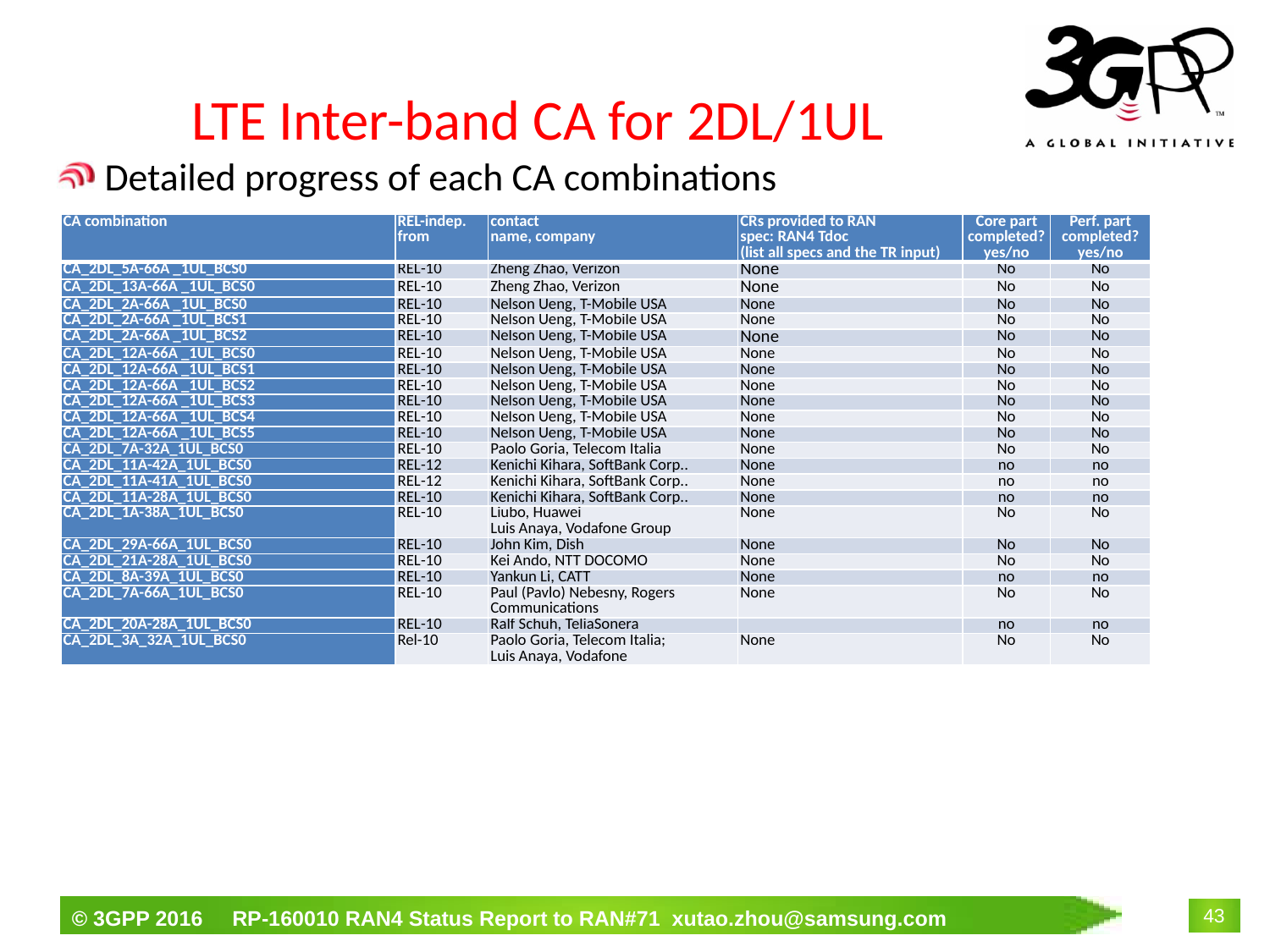

# LTE Inter-band CA for 2DL/1UL
Detailed progress of each CA combinations
| CA combination | REL-indep. from | contact name, company | CRs provided to RAN spec: RAN4 Tdoc (list all specs and the TR input) | Core part completed? yes/no | Perf. part completed? yes/no |
| --- | --- | --- | --- | --- | --- |
| CA\_2DL\_5A-66A \_1UL\_BCS0 | REL-10 | Zheng Zhao, Verizon | None | No | No |
| CA\_2DL\_13A-66A \_1UL\_BCS0 | REL-10 | Zheng Zhao, Verizon | None | No | No |
| CA\_2DL\_2A-66A \_1UL\_BCS0 | REL-10 | Nelson Ueng, T-Mobile USA | None | No | No |
| CA\_2DL\_2A-66A \_1UL\_BCS1 | REL-10 | Nelson Ueng, T-Mobile USA | None | No | No |
| CA\_2DL\_2A-66A \_1UL\_BCS2 | REL-10 | Nelson Ueng, T-Mobile USA | None | No | No |
| CA\_2DL\_12A-66A \_1UL\_BCS0 | REL-10 | Nelson Ueng, T-Mobile USA | None | No | No |
| CA\_2DL\_12A-66A \_1UL\_BCS1 | REL-10 | Nelson Ueng, T-Mobile USA | None | No | No |
| CA\_2DL\_12A-66A \_1UL\_BCS2 | REL-10 | Nelson Ueng, T-Mobile USA | None | No | No |
| CA\_2DL\_12A-66A \_1UL\_BCS3 | REL-10 | Nelson Ueng, T-Mobile USA | None | No | No |
| CA\_2DL\_12A-66A \_1UL\_BCS4 | REL-10 | Nelson Ueng, T-Mobile USA | None | No | No |
| CA\_2DL\_12A-66A \_1UL\_BCS5 | REL-10 | Nelson Ueng, T-Mobile USA | None | No | No |
| CA\_2DL\_7A-32A\_1UL\_BCS0 | REL-10 | Paolo Goria, Telecom Italia | None | No | No |
| CA\_2DL\_11A-42A\_1UL\_BCS0 | REL-12 | Kenichi Kihara, SoftBank Corp.. | None | no | no |
| CA\_2DL\_11A-41A\_1UL\_BCS0 | REL-12 | Kenichi Kihara, SoftBank Corp.. | None | no | no |
| CA\_2DL\_11A-28A\_1UL\_BCS0 | REL-10 | Kenichi Kihara, SoftBank Corp.. | None | no | no |
| CA\_2DL\_1A-38A\_1UL\_BCS0 | REL-10 | Liubo, Huawei Luis Anaya, Vodafone Group | None | No | No |
| CA\_2DL\_29A-66A\_1UL\_BCS0 | REL-10 | John Kim, Dish | None | No | No |
| CA\_2DL\_21A-28A\_1UL\_BCS0 | REL-10 | Kei Ando, NTT DOCOMO | None | No | No |
| CA\_2DL\_8A-39A\_1UL\_BCS0 | REL-10 | Yankun Li, CATT | None | no | no |
| CA\_2DL\_7A-66A\_1UL\_BCS0 | REL-10 | Paul (Pavlo) Nebesny, Rogers Communications | None | No | No |
| CA\_2DL\_20A-28A\_1UL\_BCS0 | REL-10 | Ralf Schuh, TeliaSonera |  | no | no |
| CA\_2DL\_3A\_32A\_1UL\_BCS0 | Rel-10 | Paolo Goria, Telecom Italia; Luis Anaya, Vodafone | None | No | No |